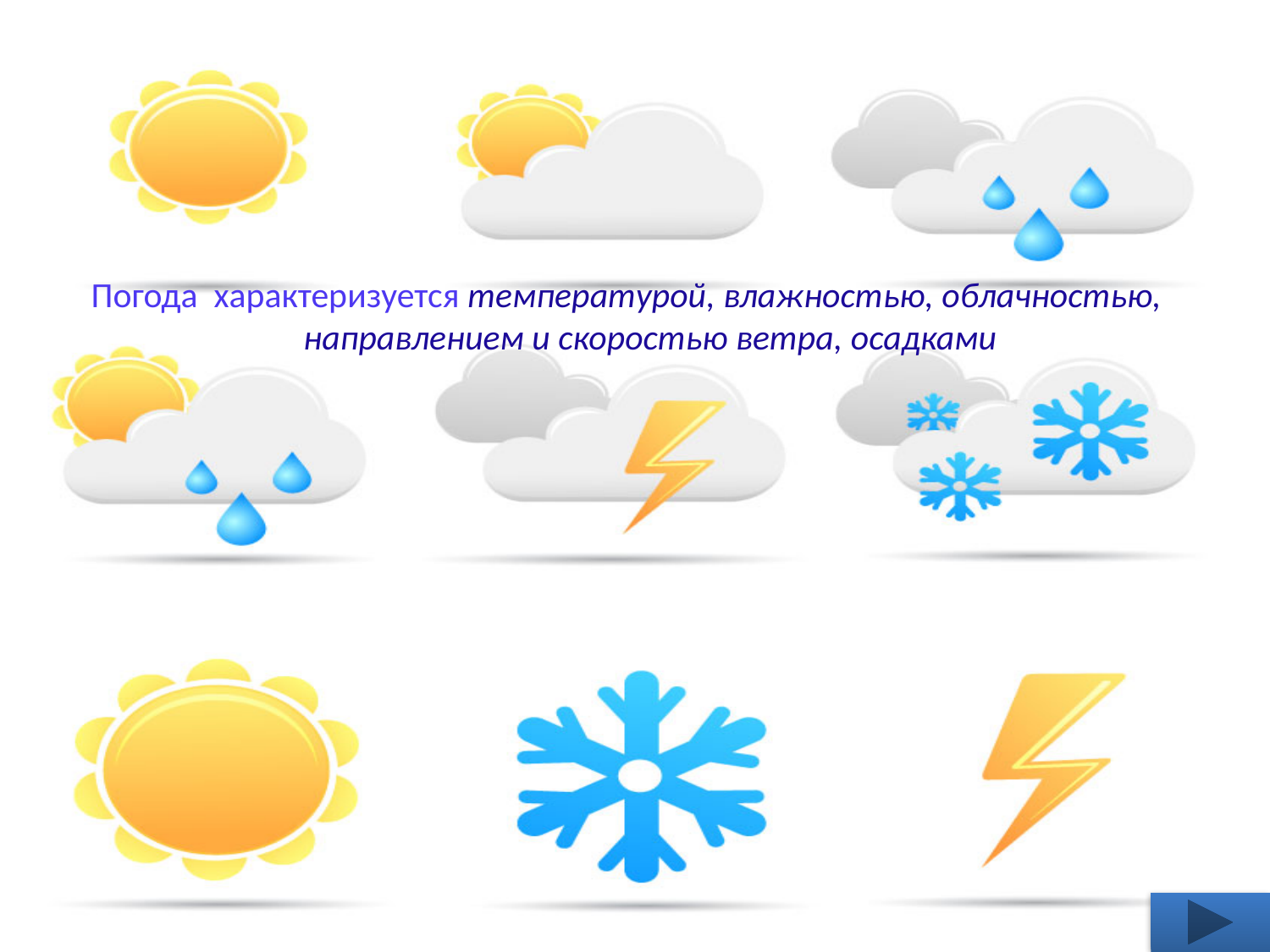

Погода  характеризуется температурой, влажностью, облачностью, направлением и скоростью ветра, осадками